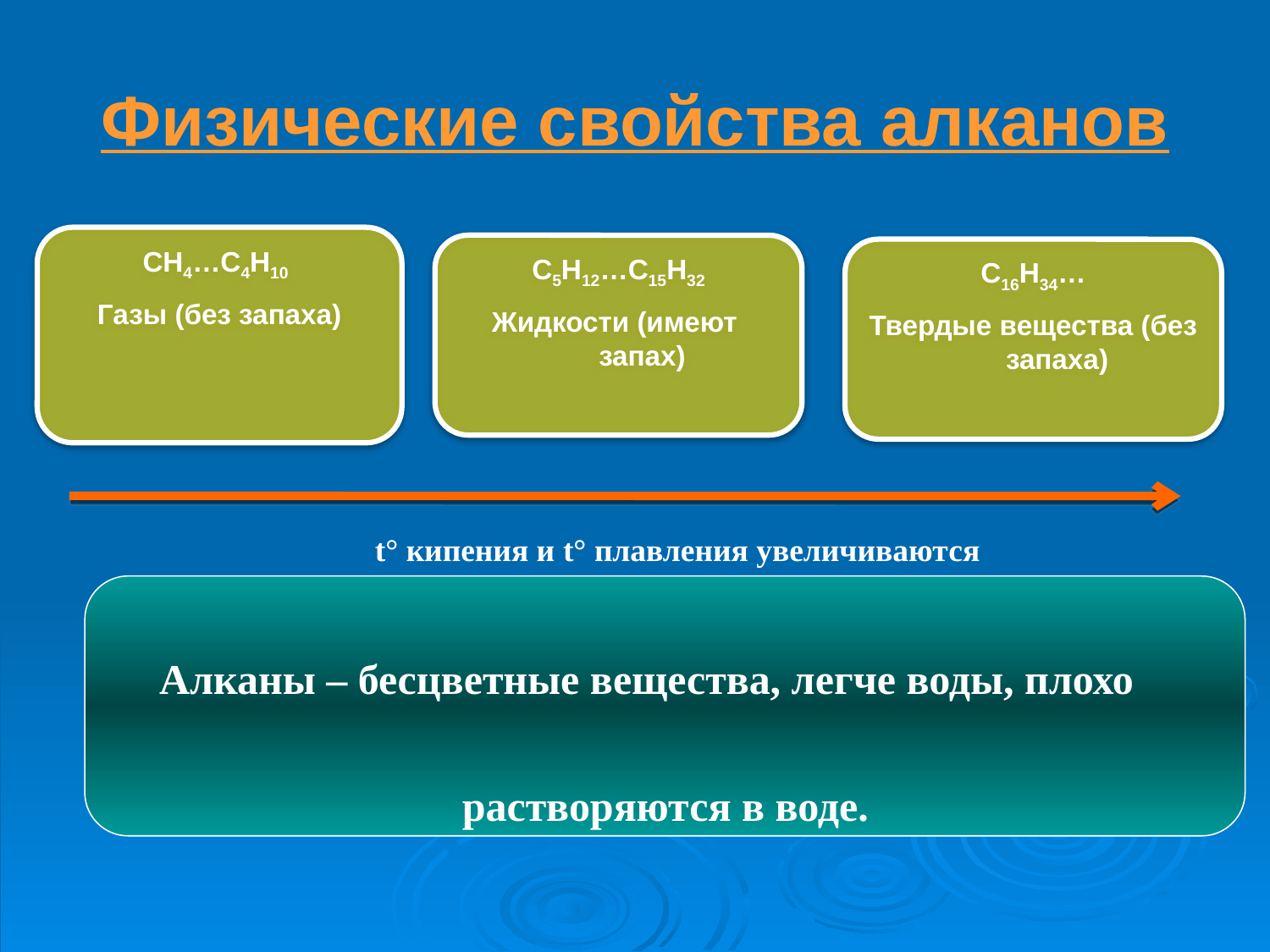

Физические свойства алканов
CH4…C4H10
Газы (без запаха)

C5H12…C15H32
Жидкости (имеют  запах)

C16H34…
Твердые вещества (без запаха)

       t° кипения и t° плавления увеличиваются
Алканы – бесцветные вещества, легче воды, плохо растворяются в воде.